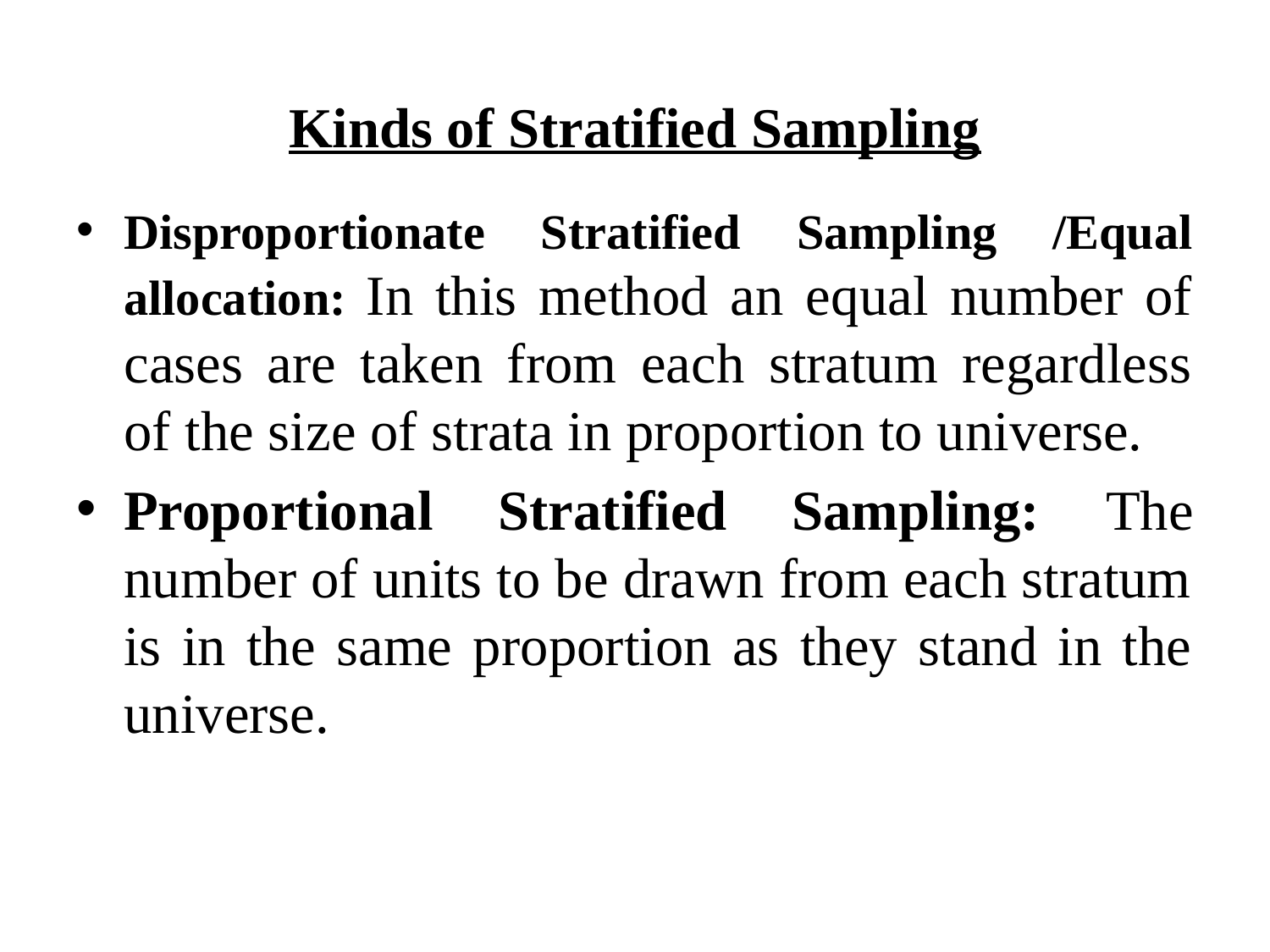

Kinds of Stratified Sampling

Disproportionate Stratified Sampling /Equal allocation: In this method an equal number of cases are taken from each stratum regardless of the size of strata in proportion to universe.
Proportional Stratified Sampling: The number of units to be drawn from each stratum is in the same proportion as they stand in the universe.